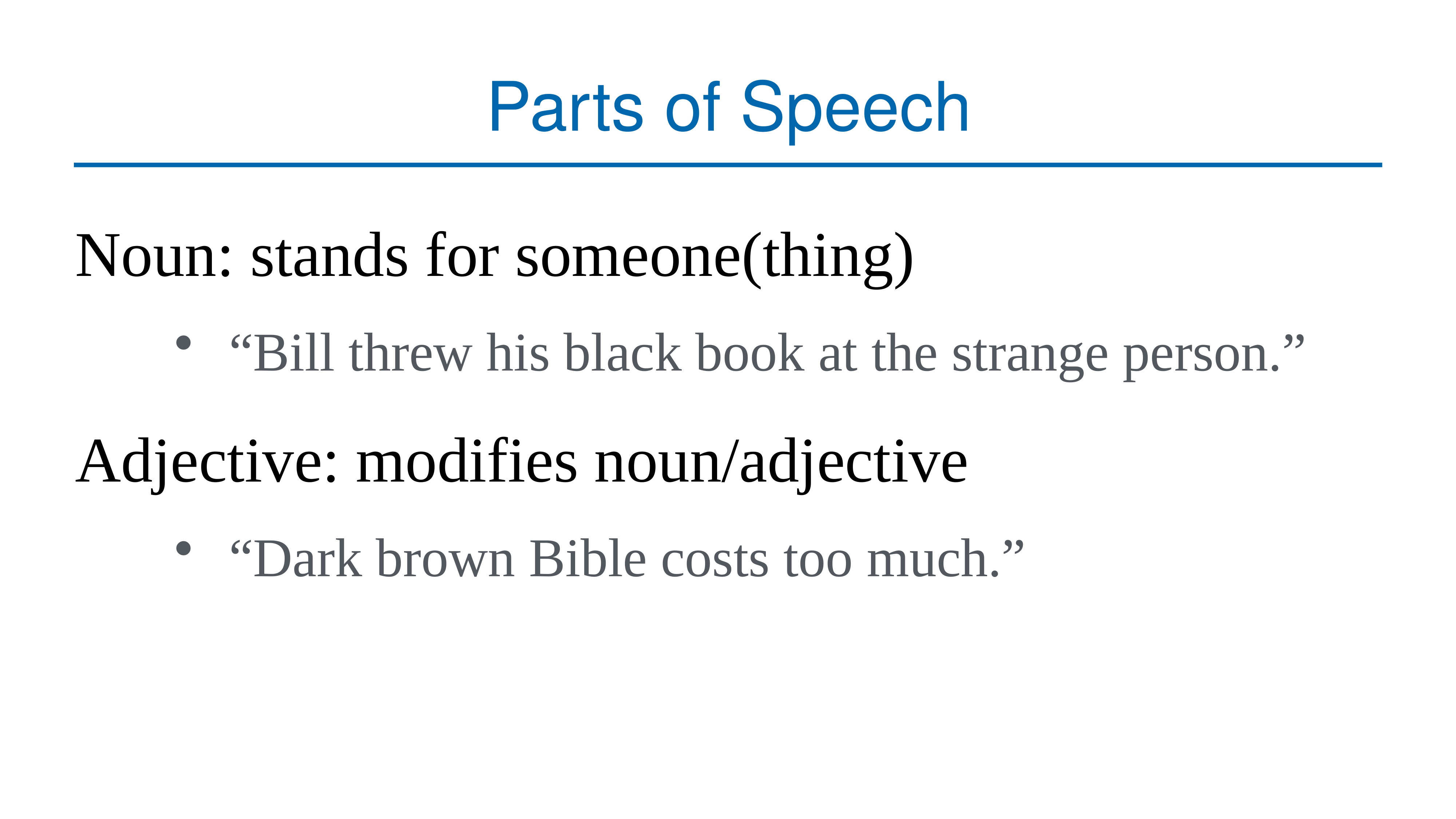

# Parts of Speech
Noun: stands for someone(thing)
“Bill threw his black book at the strange person.”
Adjective: modifies noun/adjective
“Dark brown Bible costs too much.”